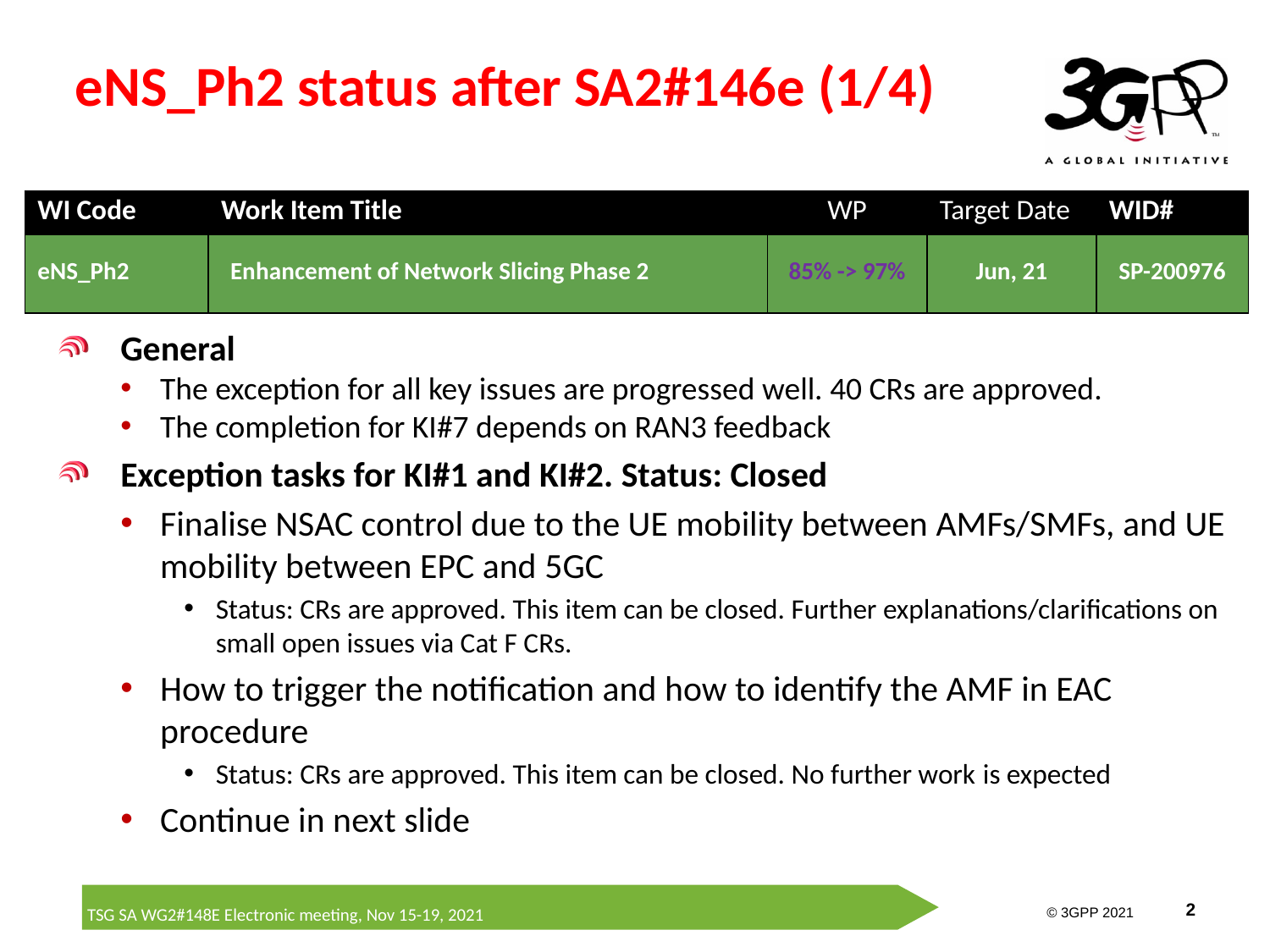

# eNS_Ph2 status after SA2#146e (1/4)
| WI Code | Work Item Title | WP | Target Date | WID# |
| --- | --- | --- | --- | --- |
| eNS\_Ph2 | Enhancement of Network Slicing Phase 2 | 85% -> 97% | Jun, 21 | SP-200976 |
General
The exception for all key issues are progressed well. 40 CRs are approved.
The completion for KI#7 depends on RAN3 feedback
Exception tasks for KI#1 and KI#2. Status: Closed
Finalise NSAC control due to the UE mobility between AMFs/SMFs, and UE mobility between EPC and 5GC
Status: CRs are approved. This item can be closed. Further explanations/clarifications on small open issues via Cat F CRs.
How to trigger the notification and how to identify the AMF in EAC procedure
Status: CRs are approved. This item can be closed. No further work is expected
Continue in next slide